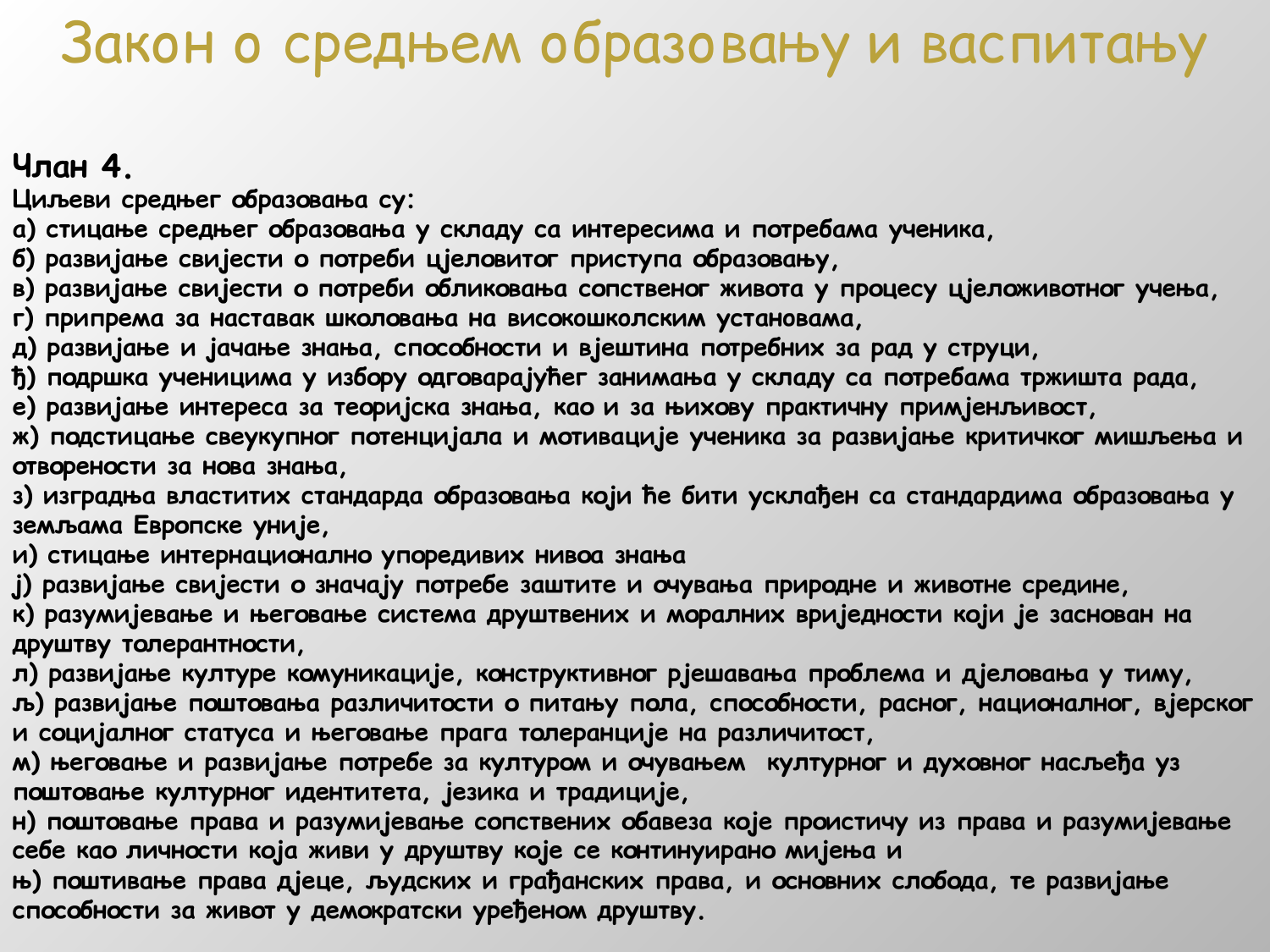

Закон о средњем образовању и васпитању

# Члан 4. Циљеви средњег образовања су: а) стицање средњег образовања у складу са интересима и потребама ученика, б) развијање свијести о потреби цјеловитог приступа образовању, в) развијање свијести о потреби обликовања сопственог живота у процесу цјеложивотног учења, г) припрема за настaвaк школовaњa нa високoшкoлским устaнoвaмa, д) рaзвијaње и јaчaње знaњa, способности и вјештина потребних за рад у струци, ђ) подршка ученицима у избору одговарајућег занимања у складу са потребама тржишта рада, е) развијање интереса за теоријска знања, као и за њихову практичну примјенљивост, ж) подстицање свеукупног потенцијала и мотивације ученика за развијање критичког мишљења и отворености за нова знања, з) изградња властитих стандарда образовања који ће бити усклађен са стандардима образовања у земљама Европске уније, и) стицање интернационално упоредивих нивоа знања j) развијање свијести о значају потребе заштите и очувања природне и животне средине, к) разумијевање и његовање система друштвених и моралних вриједности који је заснован на друштву толерантности, л) развијање културе комуникације, конструктивног рјешавања проблема и дјеловања у тиму, љ) развијање поштовања различитости о питању пола, способности, расног, националног, вјерског и социјалног статуса и његовање прага толеранције на различитост, м) његовање и развијање потребе за културом и очувањем  културног и духовног насљеђа уз поштовање културног идентитета, језика и традиције, н) поштовање права и разумијевање сопствених обавеза које проистичу из права и разумијевање себе као личности која живи у друштву које се континуирано мијења и њ) поштивање права дјеце, људских и грађанских права, и основних слобода, те развијање способности за живот у демократски уређеном друштву.